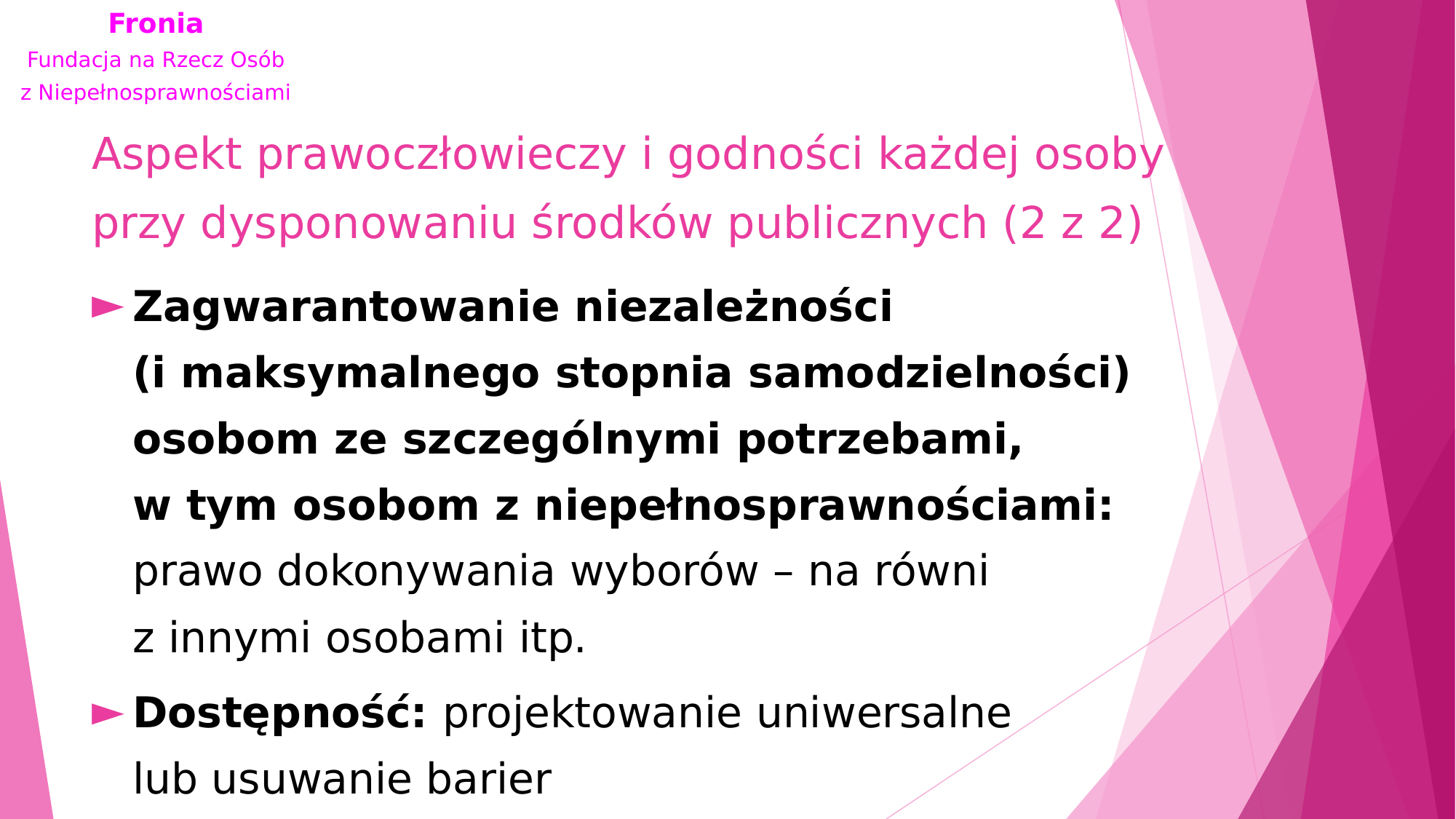

# Aspekt prawoczłowieczy i godności każdej osoby przy dysponowaniu środków publicznych (2 z 2)
Zagwarantowanie niezależności (i maksymalnego stopnia samodzielności) osobom ze szczególnymi potrzebami, w tym osobom z niepełnosprawnościami: prawo dokonywania wyborów – na równi z innymi osobami itp.
Dostępność: projektowanie uniwersalne lub usuwanie barier